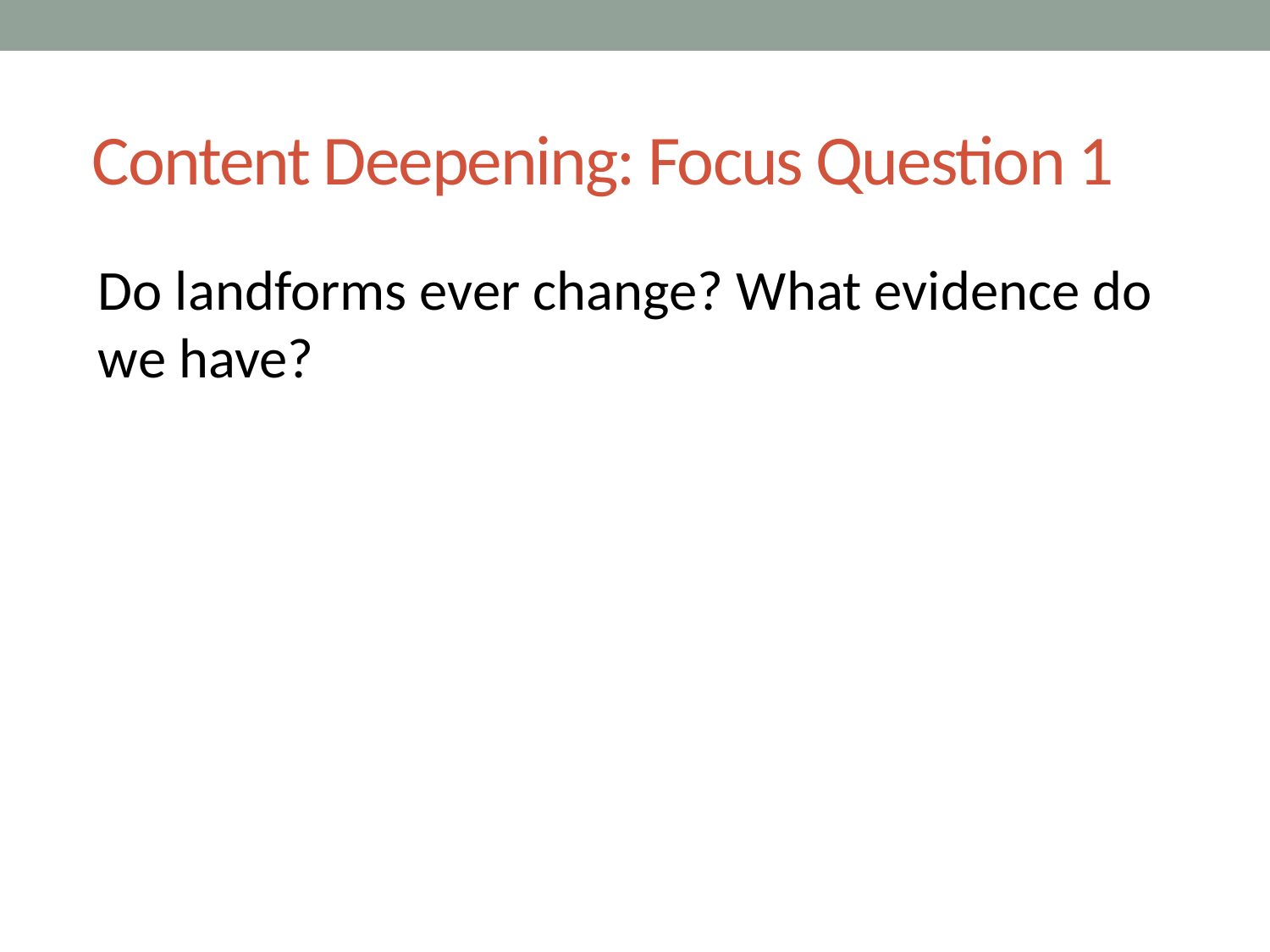

# Content Deepening: Focus Question 1
Do landforms ever change? What evidence do we have?